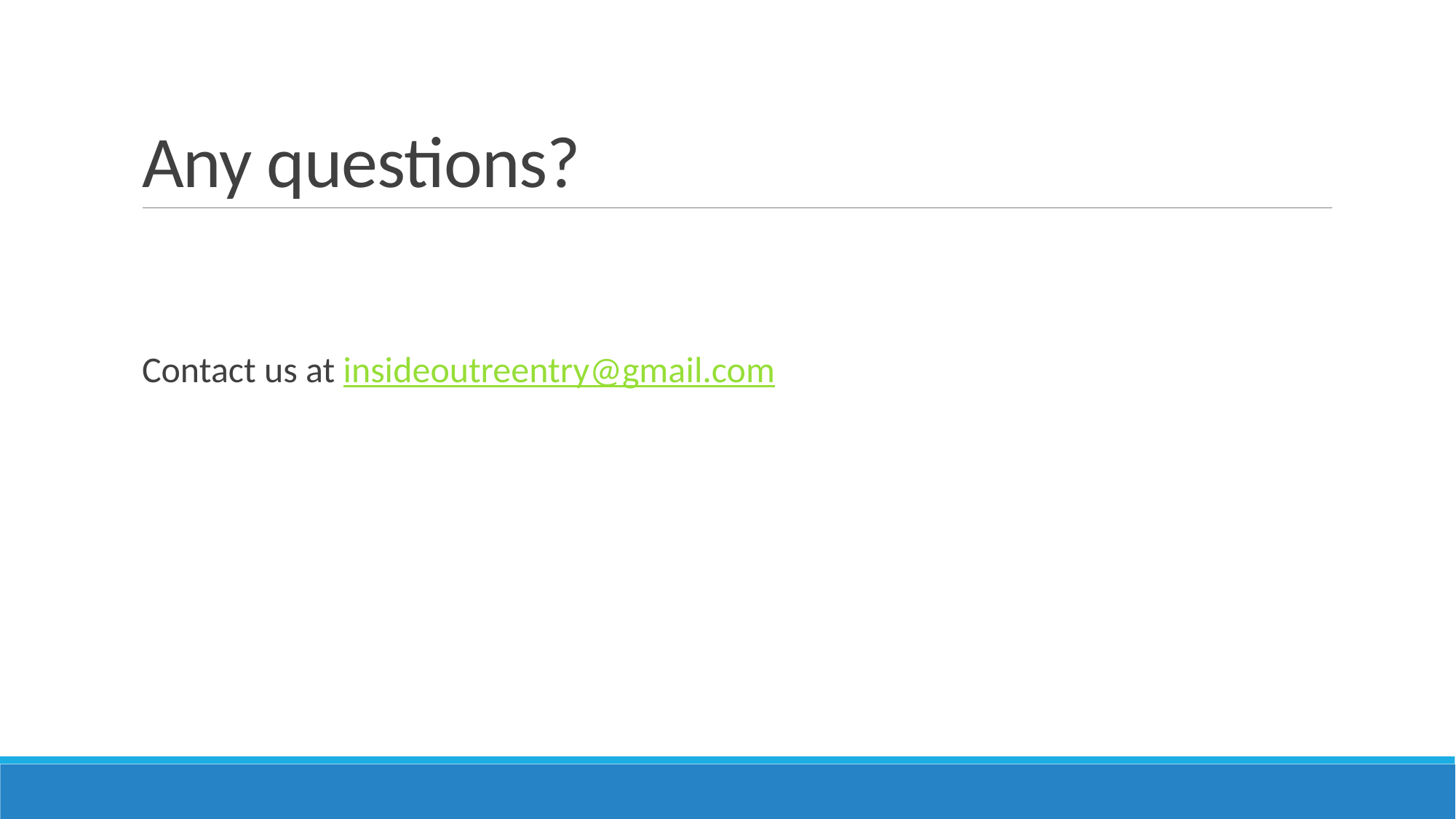

# Any questions?

Contact us at insideoutreentry@gmail.com